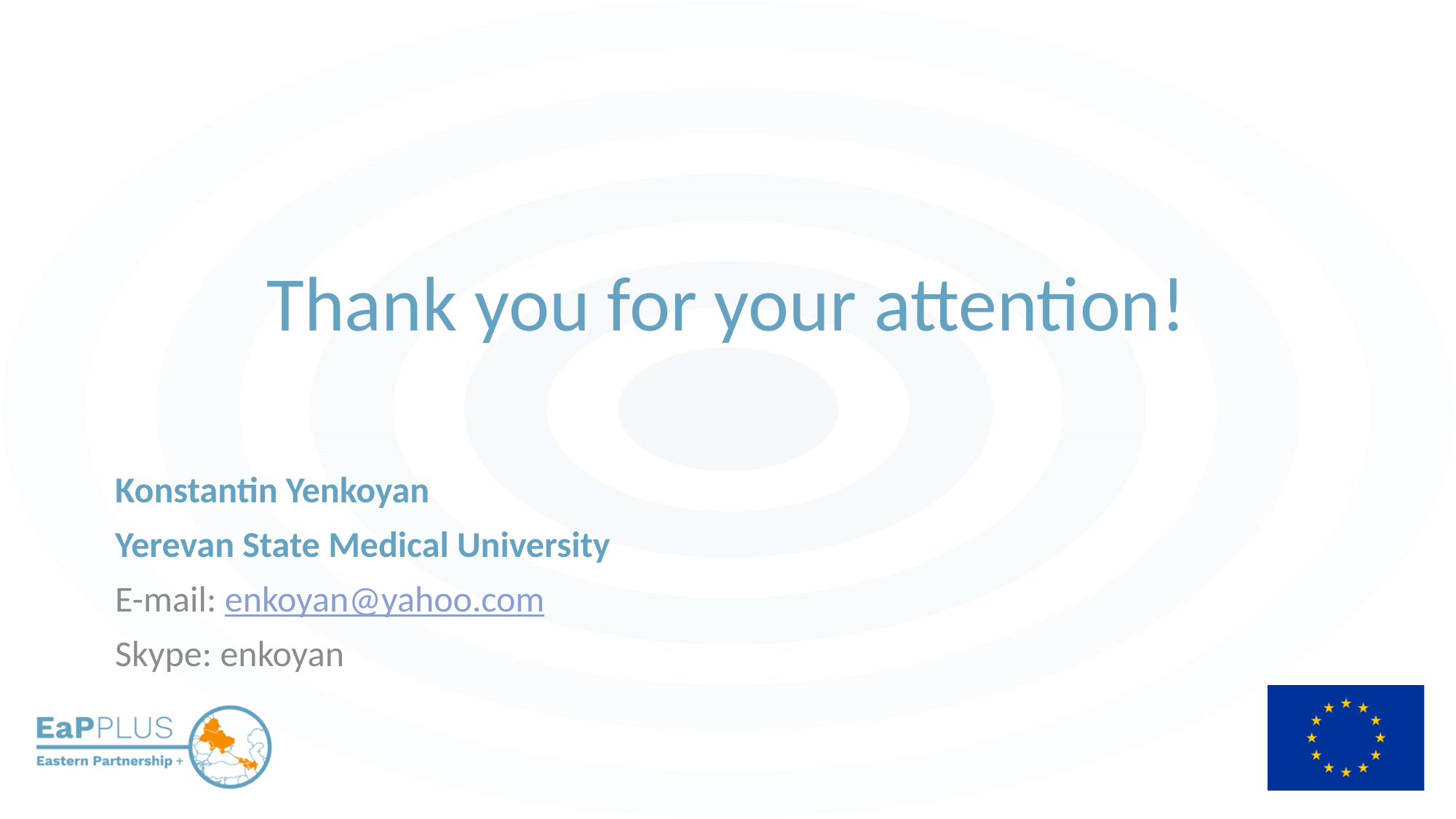

# Thank you for your attention!
Konstantin Yenkoyan
Yerevan State Medical University
E-mail: enkoyan@yahoo.com
Skype: enkoyan